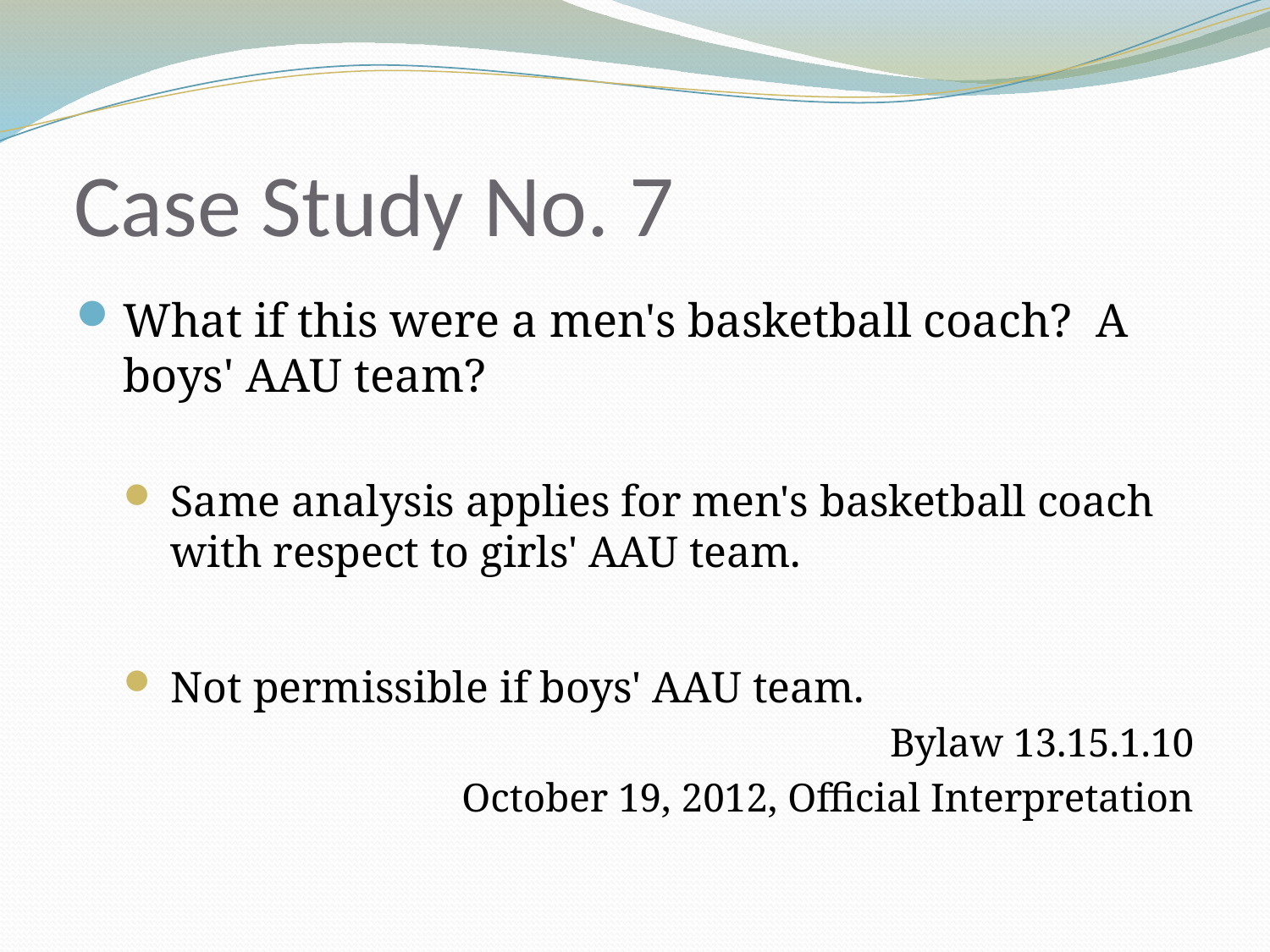

# Case Study No. 7
What if this were a men's basketball coach?  A boys' AAU team?

Same analysis applies for men's basketball coach with respect to girls' AAU team.

Not permissible if boys' AAU team.
Bylaw 13.15.1.10
October 19, 2012, Official Interpretation